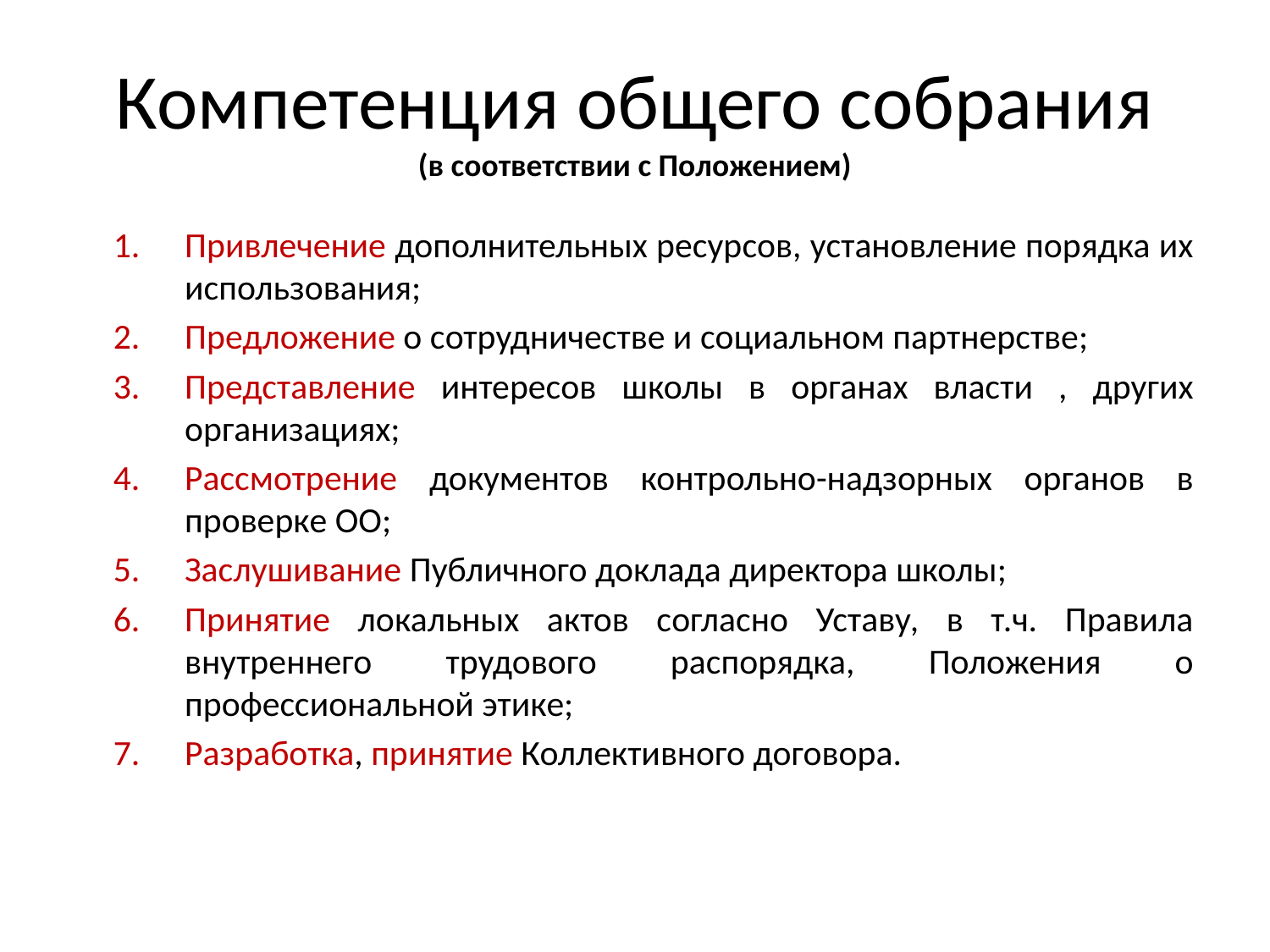

# Компетенция общего собрания (в соответствии с Положением)
Привлечение дополнительных ресурсов, установление порядка их использования;
Предложение о сотрудничестве и социальном партнерстве;
Представление интересов школы в органах власти , других организациях;
Рассмотрение документов контрольно-надзорных органов в проверке ОО;
Заслушивание Публичного доклада директора школы;
Принятие локальных актов согласно Уставу, в т.ч. Правила внутреннего трудового распорядка, Положения о профессиональной этике;
Разработка, принятие Коллективного договора.